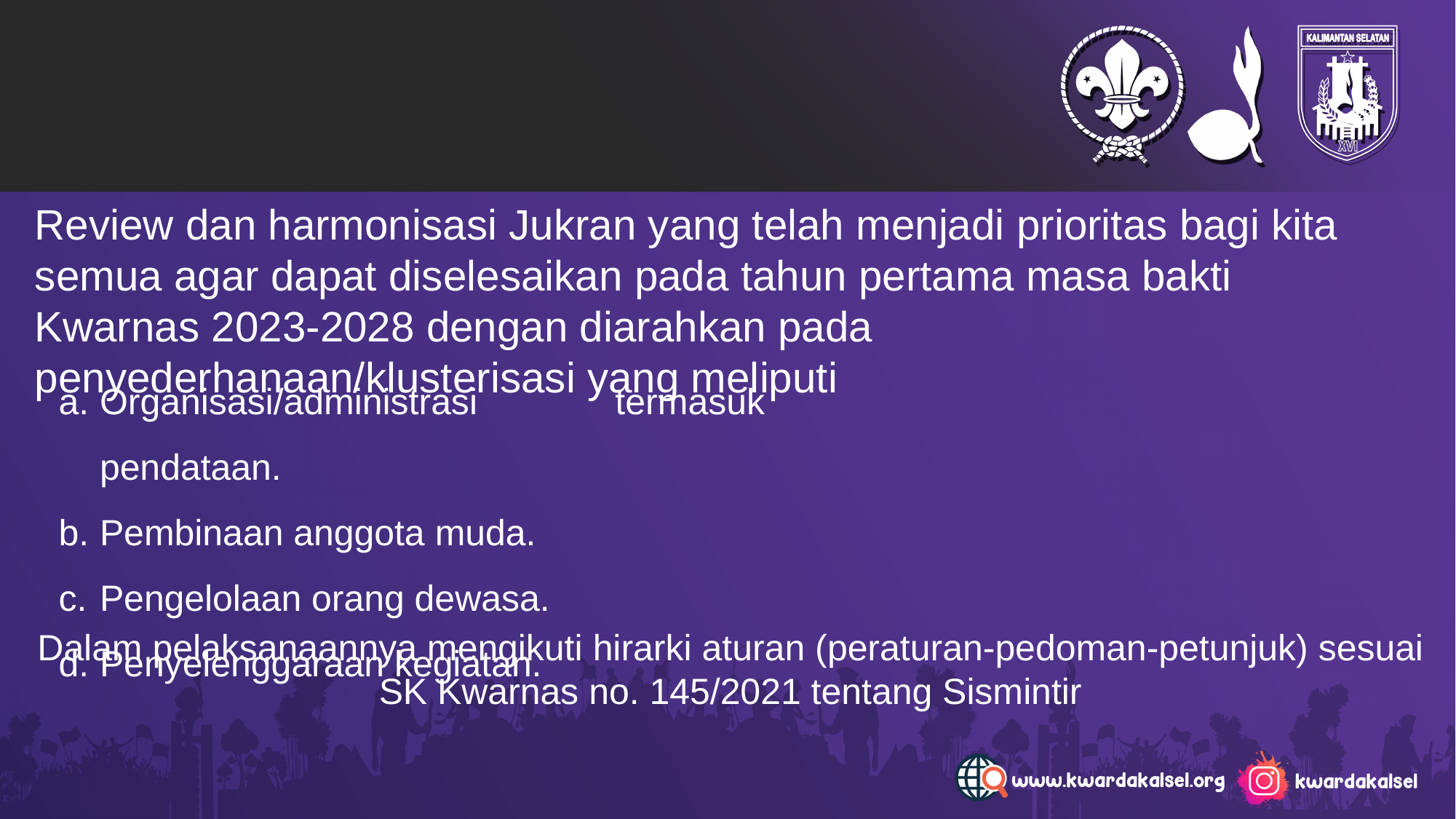

Review dan harmonisasi Jukran yang telah menjadi prioritas bagi kita semua agar dapat diselesaikan pada tahun pertama masa bakti Kwarnas 2023-2028 dengan diarahkan pada penyederhanaan/klusterisasi yang meliputi
Organisasi/administrasi termasuk pendataan.
Pembinaan anggota muda.
Pengelolaan orang dewasa.
Penyelenggaraan kegiatan.
Dalam pelaksanaannya mengikuti hirarki aturan (peraturan-pedoman-petunjuk) sesuai SK Kwarnas no. 145/2021 tentang Sismintir